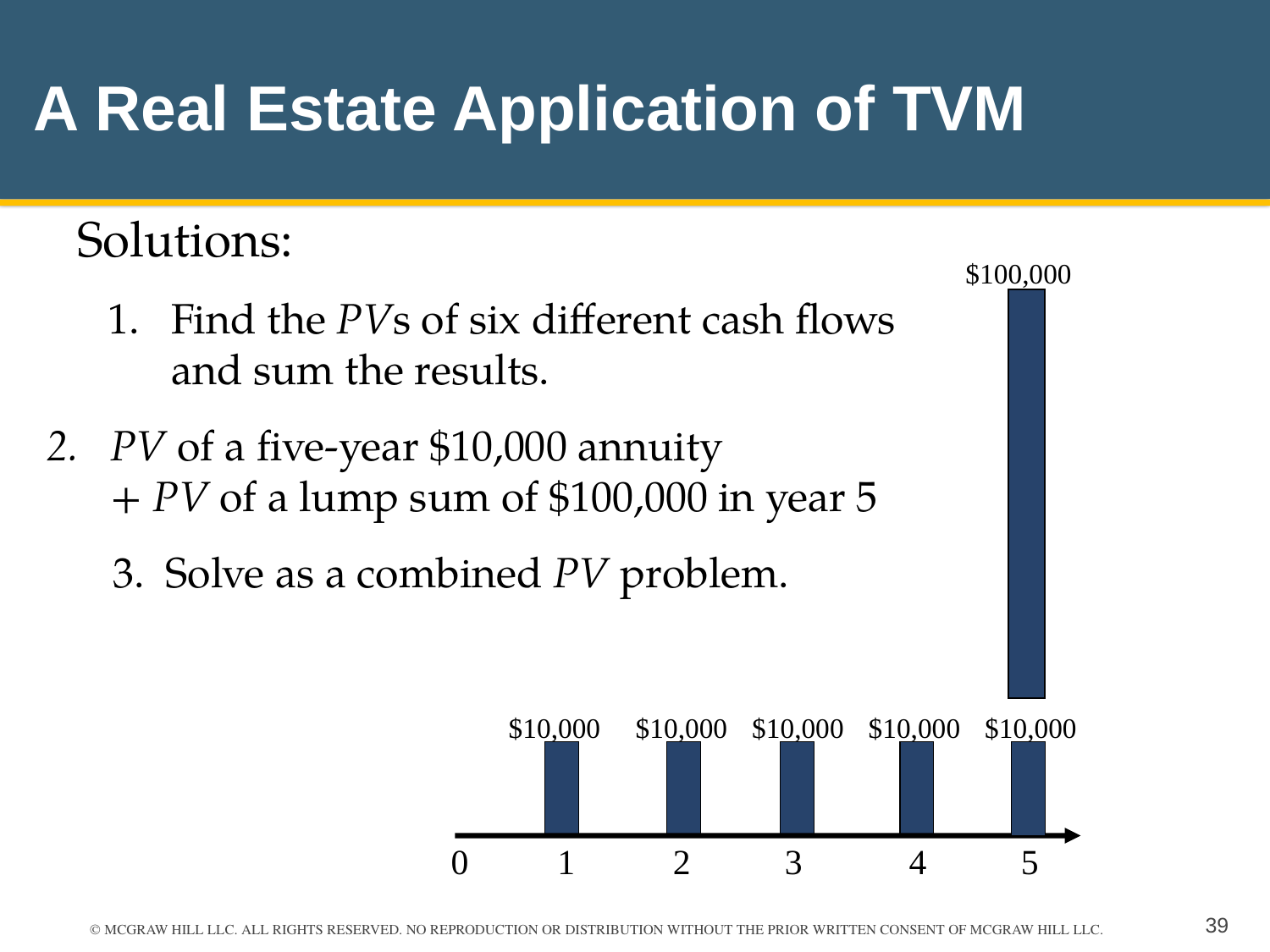

# A Real Estate Application of TVM
Solutions:
$100,000
Find the PVs of six different cash flows and sum the results.

PV of a five-year $10,000 annuity
      + PV of a lump sum of $100,000 in year 5
3.  Solve as a combined PV problem.

$10,000
$10,000
$10,000
$10,000
$10,000

0          1           2	         3            4	       5

© MCGRAW HILL LLC. ALL RIGHTS RESERVED. NO REPRODUCTION OR DISTRIBUTION WITHOUT THE PRIOR WRITTEN CONSENT OF MCGRAW HILL LLC.
39